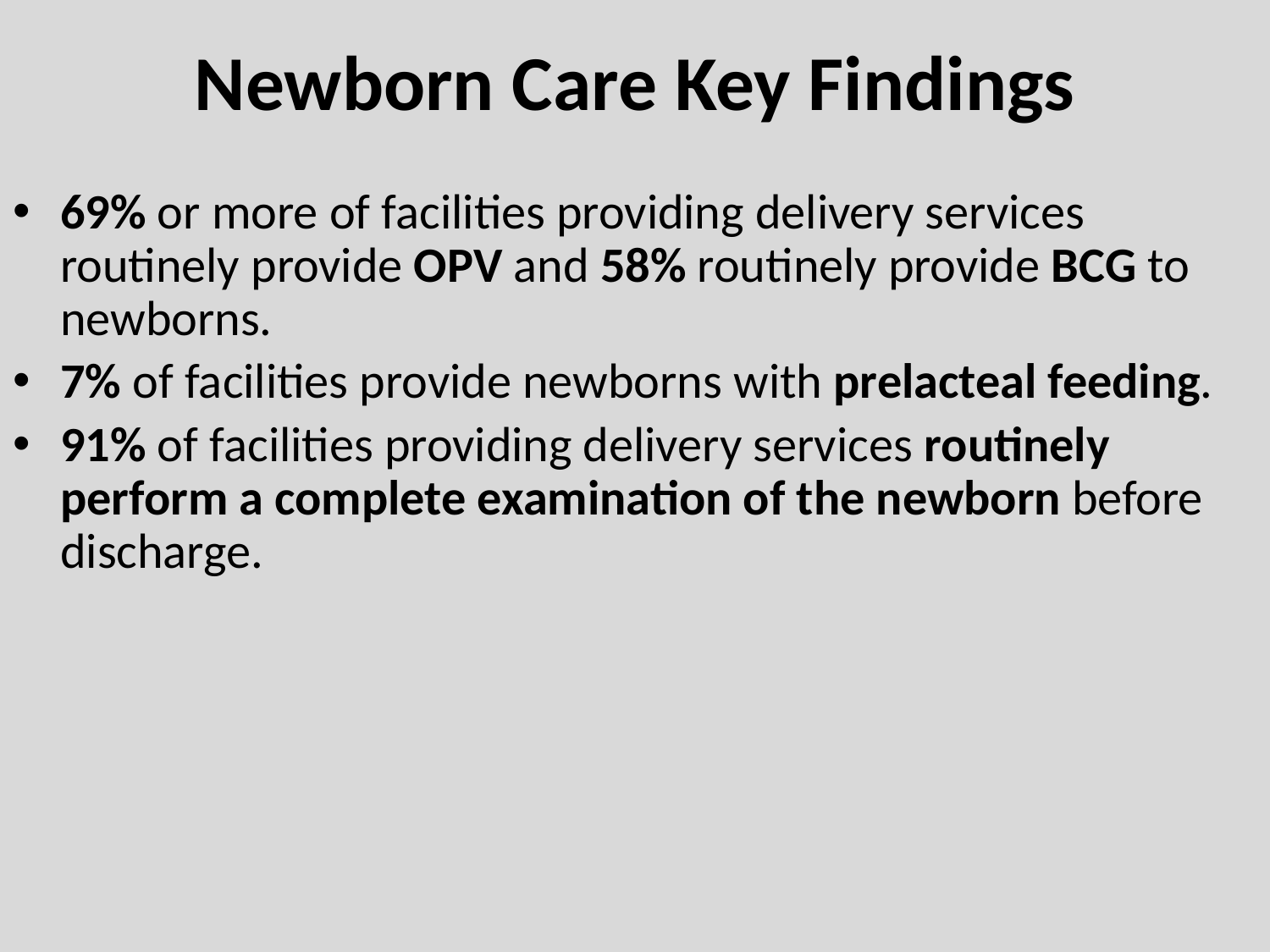

# Newborn Care Key Findings
69% or more of facilities providing delivery services routinely provide OPV and 58% routinely provide BCG to newborns.
7% of facilities provide newborns with prelacteal feeding.
91% of facilities providing delivery services routinely perform a complete examination of the newborn before discharge.